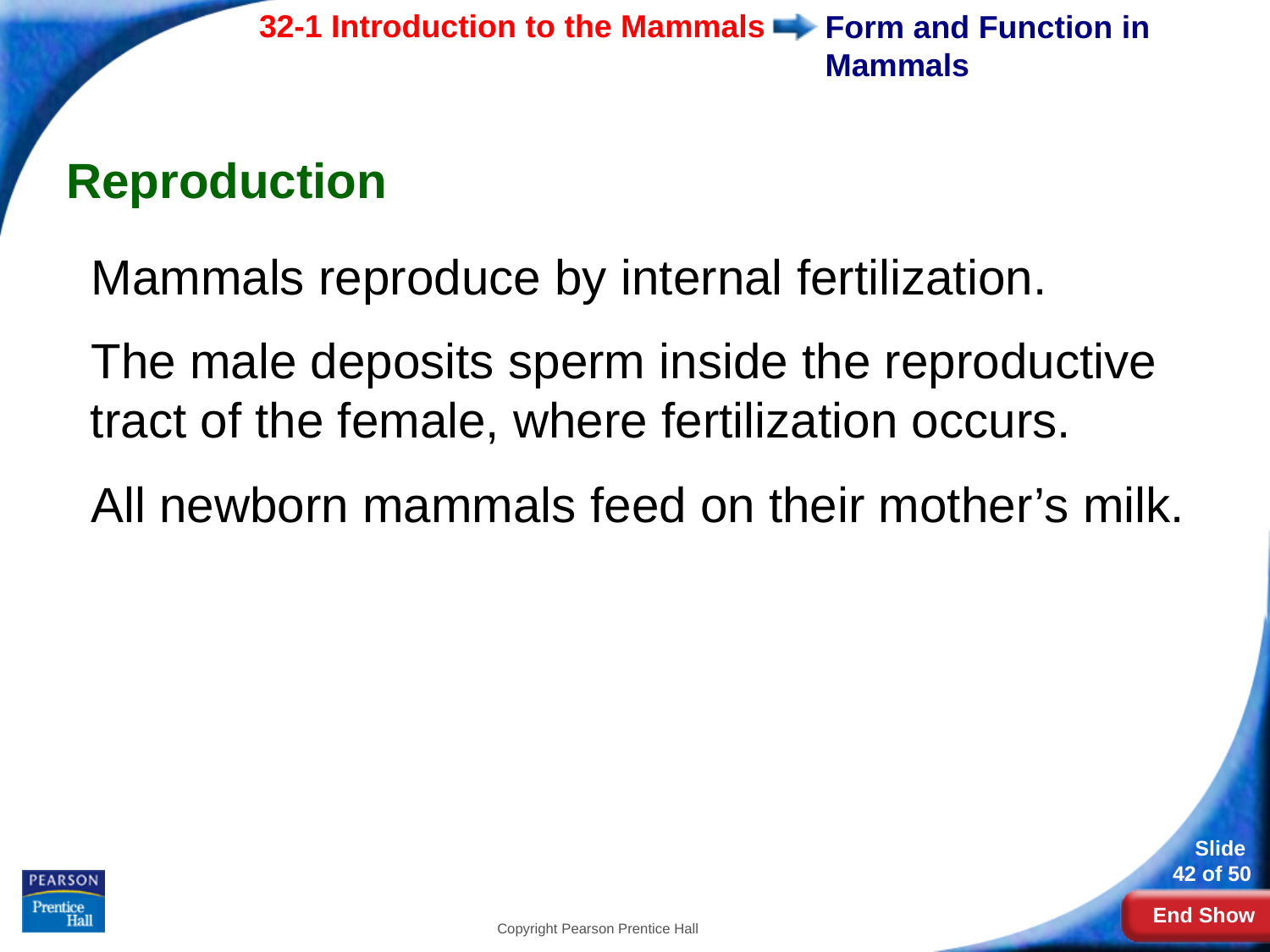

# Form and Function in Mammals
Reproduction
Mammals reproduce by internal fertilization.
The male deposits sperm inside the reproductive tract of the female, where fertilization occurs.
All newborn mammals feed on their mother’s milk.
Copyright Pearson Prentice Hall